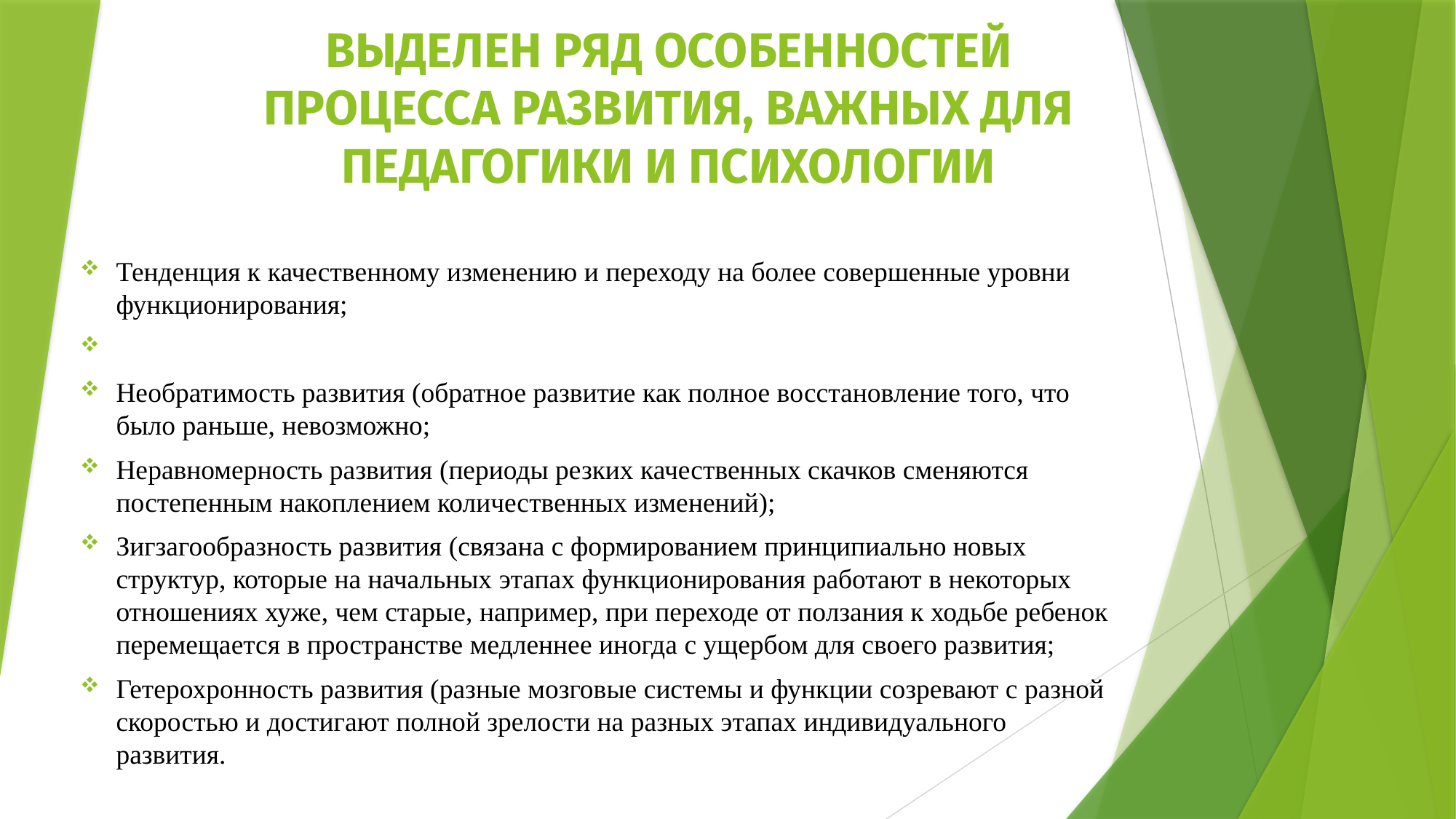

# ВЫДЕЛЕН РЯД ОСОБЕННОСТЕЙ ПРОЦЕССА РАЗВИТИЯ, ВАЖНЫХ ДЛЯ ПЕДАГОГИКИ И ПСИХОЛОГИИ
Тенденция к качественному изменению и переходу на более совершенные уровни функционирования;

Необратимость развития (обратное развитие как полное восстановление того, что было раньше, невозможно;
Неравномерность развития (периоды резких качественных скачков сменяются постепенным накоплением количественных изменений);
Зигзагообразность развития (связана с формированием принципиально новых структур, которые на начальных этапах функционирования работают в некоторых отношениях хуже, чем старые, например, при переходе от ползания к ходьбе ребенок перемещается в пространстве медленнее иногда с ущербом для своего развития;
Гетерохронность развития (разные мозговые системы и функции созревают с разной скоростью и достигают полной зрелости на разных этапах индивидуального развития.